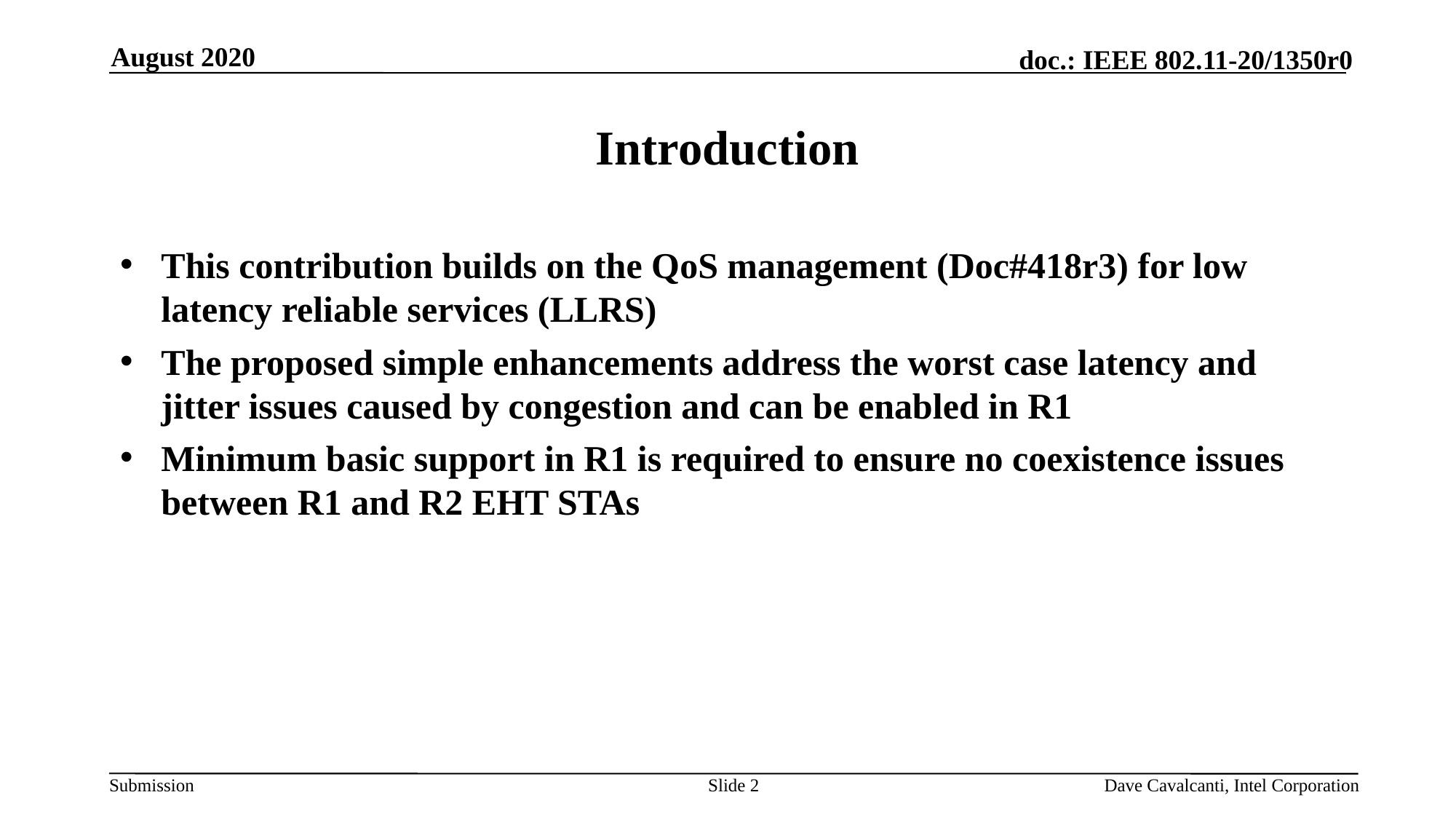

August 2020
# Introduction
This contribution builds on the QoS management (Doc#418r3) for low latency reliable services (LLRS)
The proposed simple enhancements address the worst case latency and jitter issues caused by congestion and can be enabled in R1
Minimum basic support in R1 is required to ensure no coexistence issues between R1 and R2 EHT STAs

Slide 2
Dave Cavalcanti, Intel Corporation